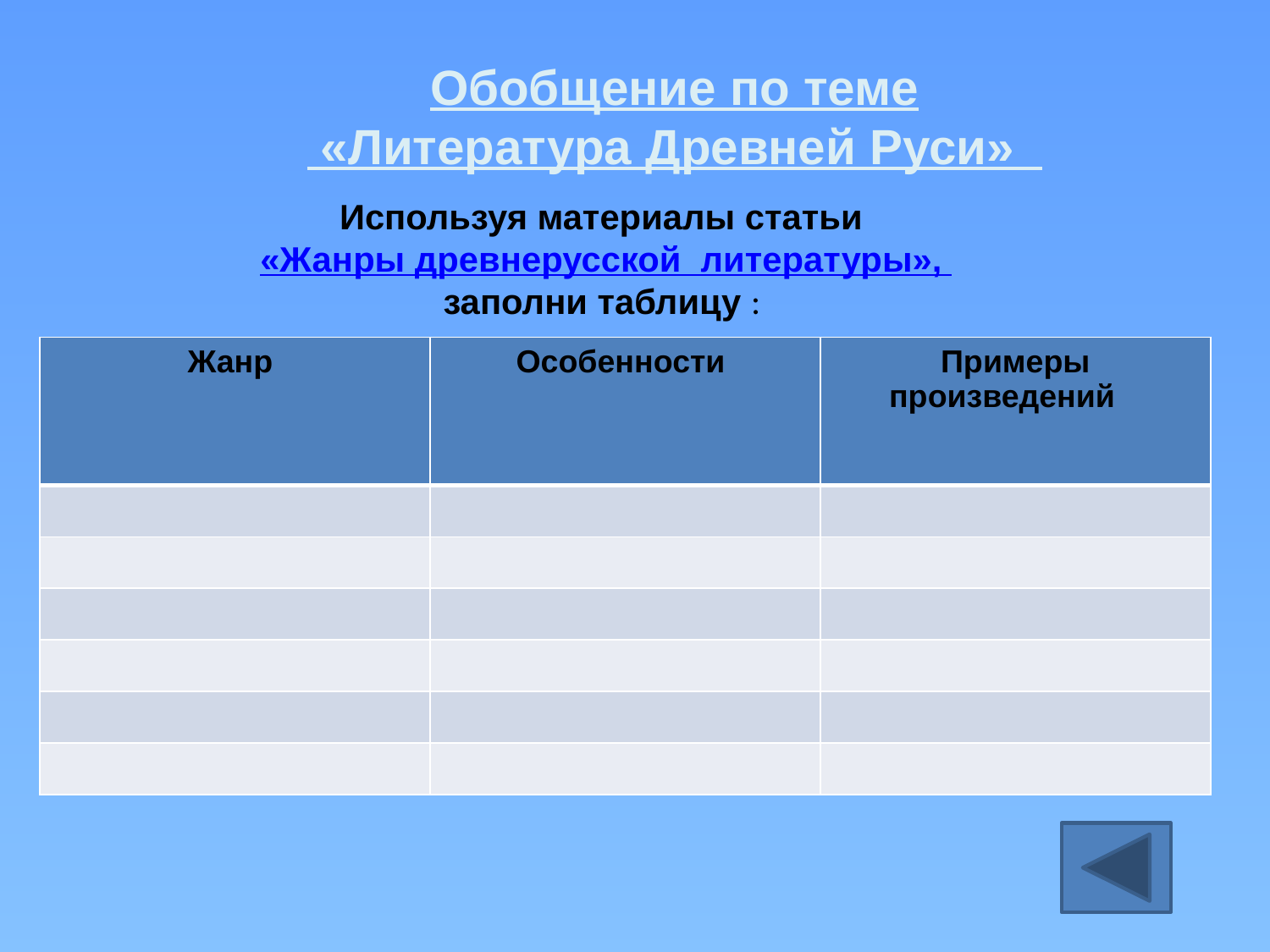

Обобщение по теме
 «Литература Древней Руси»
Используя материалы статьи
«Жанры древнерусской  литературы»,
заполни таблицу :
| Жанр | Особенности | Примеры произведений |
| --- | --- | --- |
|  |  |  |
|  |  |  |
|  |  |  |
|  |  |  |
|  |  |  |
|  |  |  |